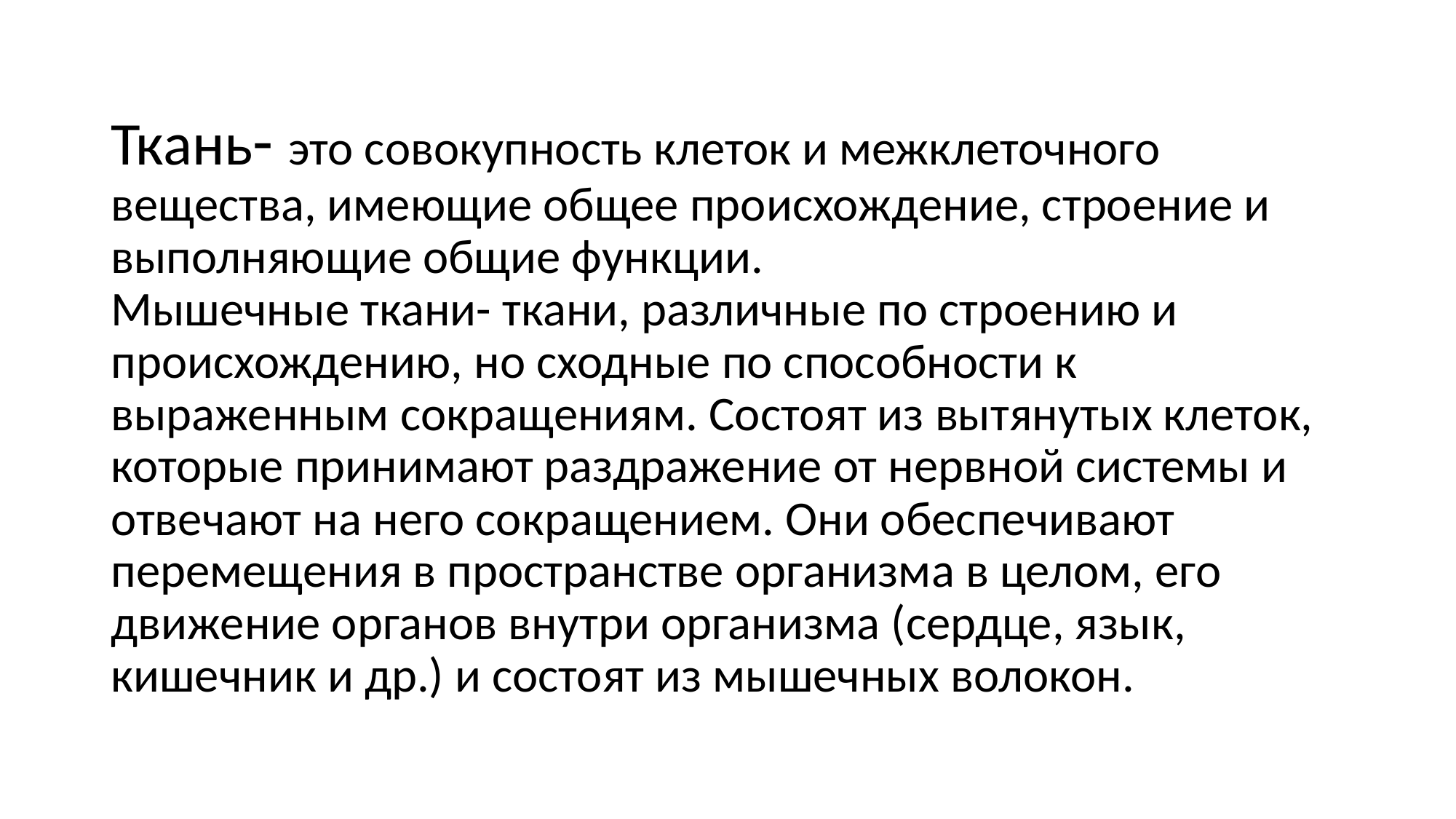

# Ткань- это совокупность клеток и межклеточного вещества, имеющие общее происхождение, строение и выполняющие общие функции. Мышечные ткани- ткани, различные по строению и происхождению, но сходные по способности к выраженным сокращениям. Состоят из вытянутых клеток, которые принимают раздражение от нервной системы и отвечают на него сокращением. Они обеспечивают перемещения в пространстве организма в целом, его движение органов внутри организма (сердце, язык, кишечник и др.) и состоят из мышечных волокон.